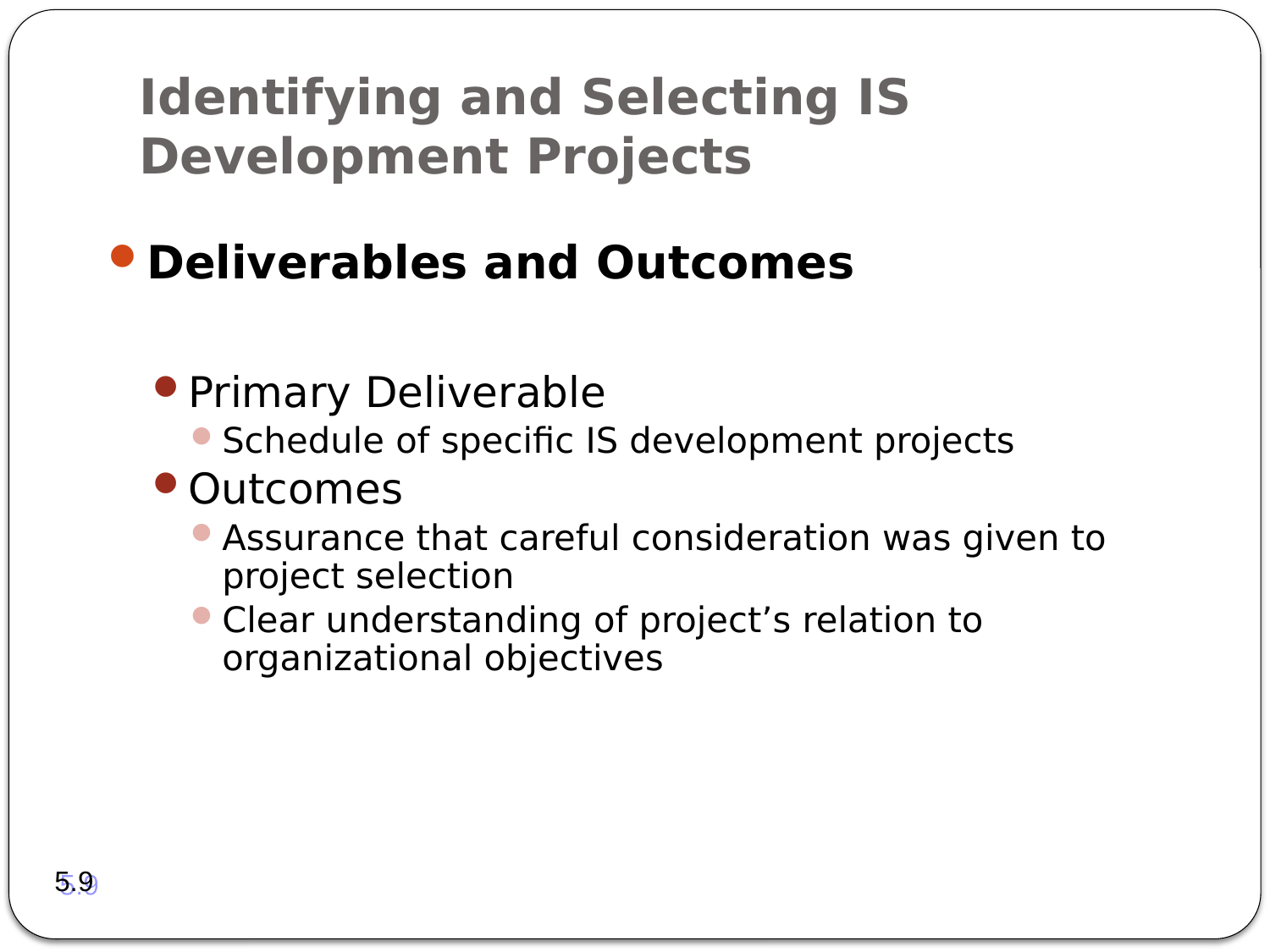

# Identifying and Selecting IS Development Projects
Deliverables and Outcomes

Primary Deliverable
Schedule of specific IS development projects
Outcomes
Assurance that careful consideration was given to project selection
Clear understanding of project’s relation to organizational objectives

5.9